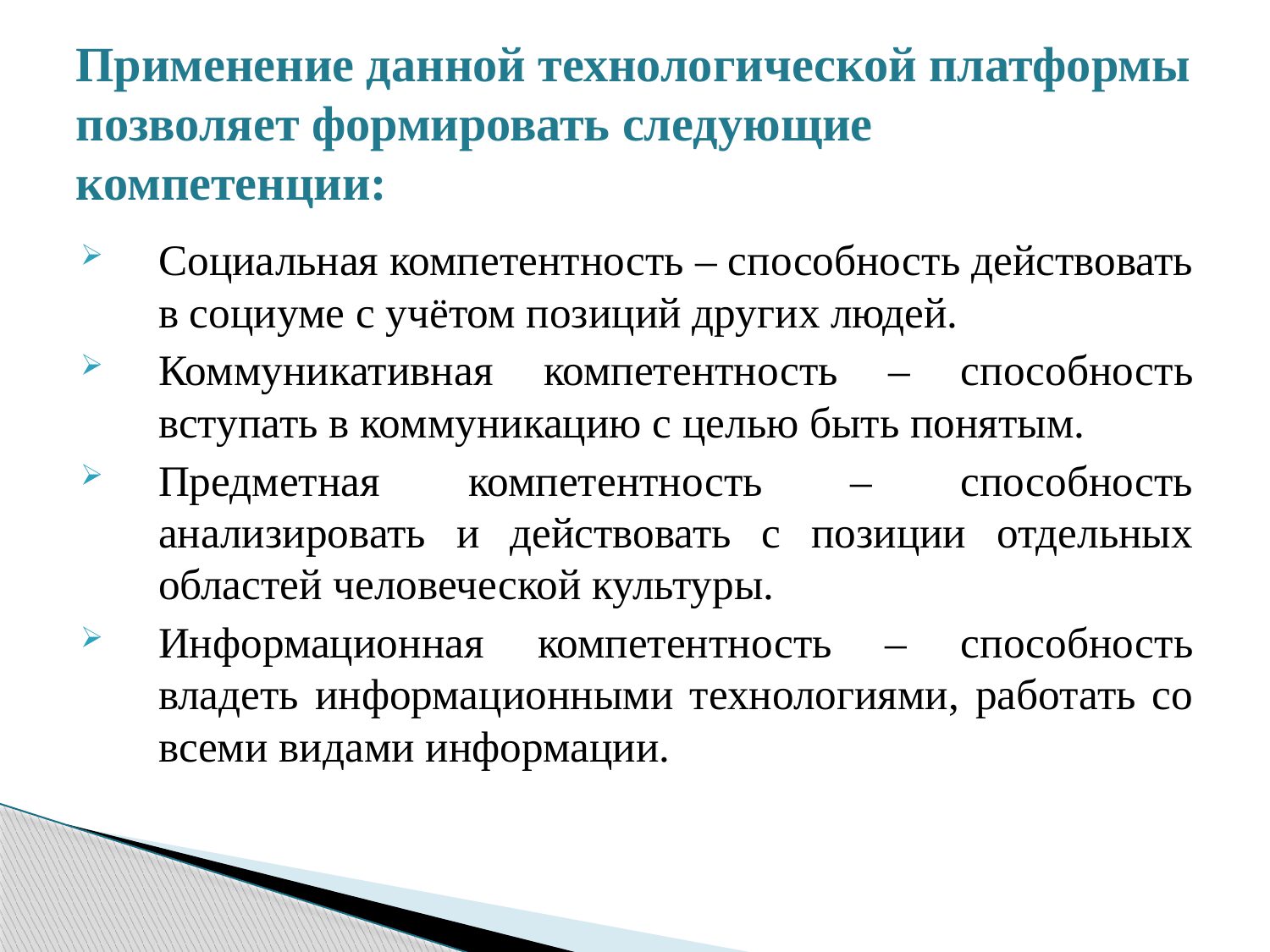

# Применение данной технологической платформы позволяет формировать следующие компетенции:
Социальная компетентность – способность действовать в социуме с учётом позиций других людей.
Коммуникативная компетентность – способность вступать в коммуникацию с целью быть понятым.
Предметная компетентность – способность анализировать и действовать с позиции отдельных областей человеческой культуры.
Информационная компетентность – способность владеть информационными технологиями, работать со всеми видами информации.